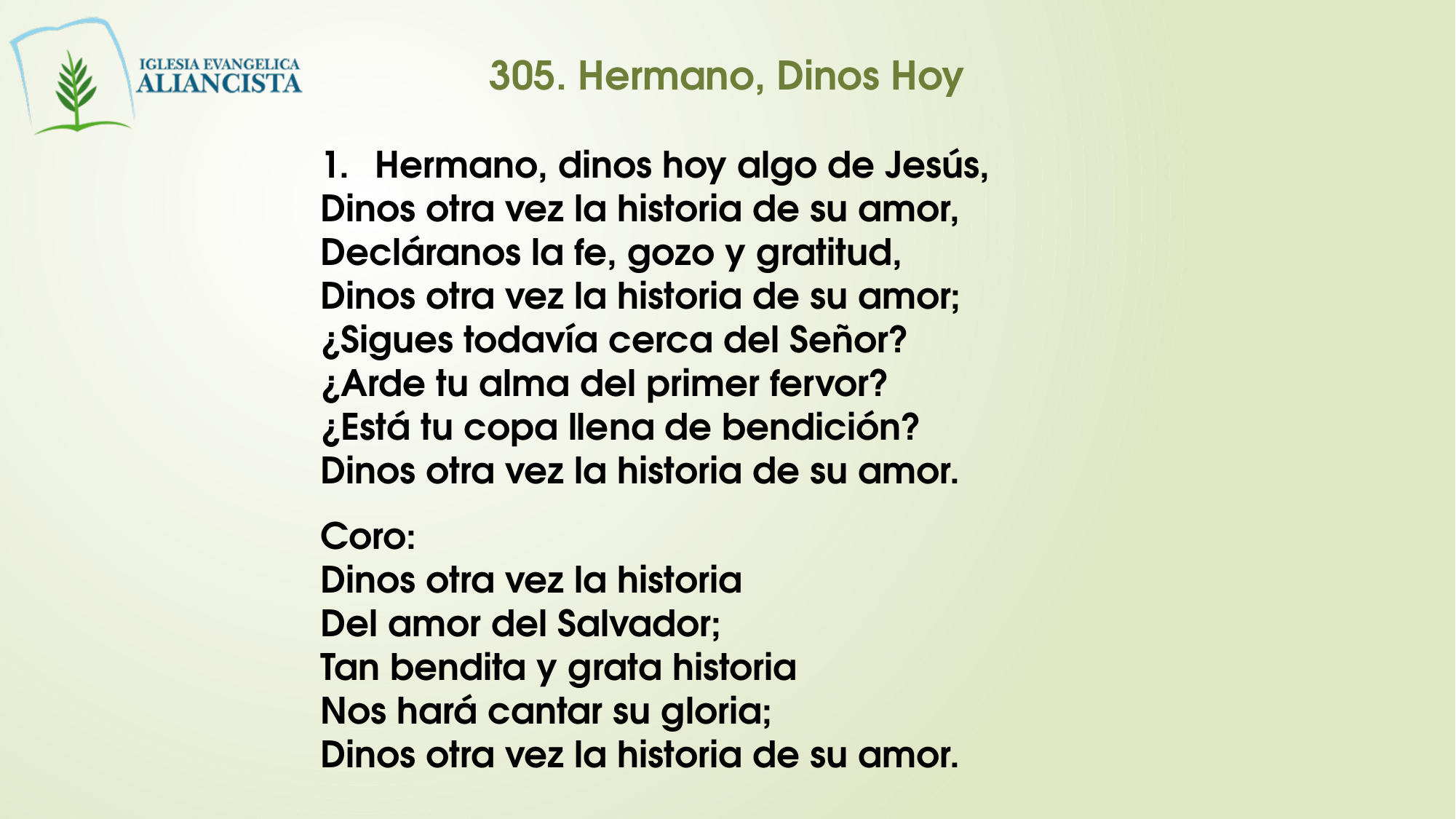

305. Hermano, Dinos Hoy
Hermano, dinos hoy algo de Jesús,
Dinos otra vez la historia de su amor,
Decláranos la fe, gozo y gratitud,
Dinos otra vez la historia de su amor;
¿Sigues todavía cerca del Señor?
¿Arde tu alma del primer fervor?
¿Está tu copa llena de bendición?
Dinos otra vez la historia de su amor.

Coro:
Dinos otra vez la historia
Del amor del Salvador;
Tan bendita y grata historia
Nos hará cantar su gloria;
Dinos otra vez la historia de su amor.